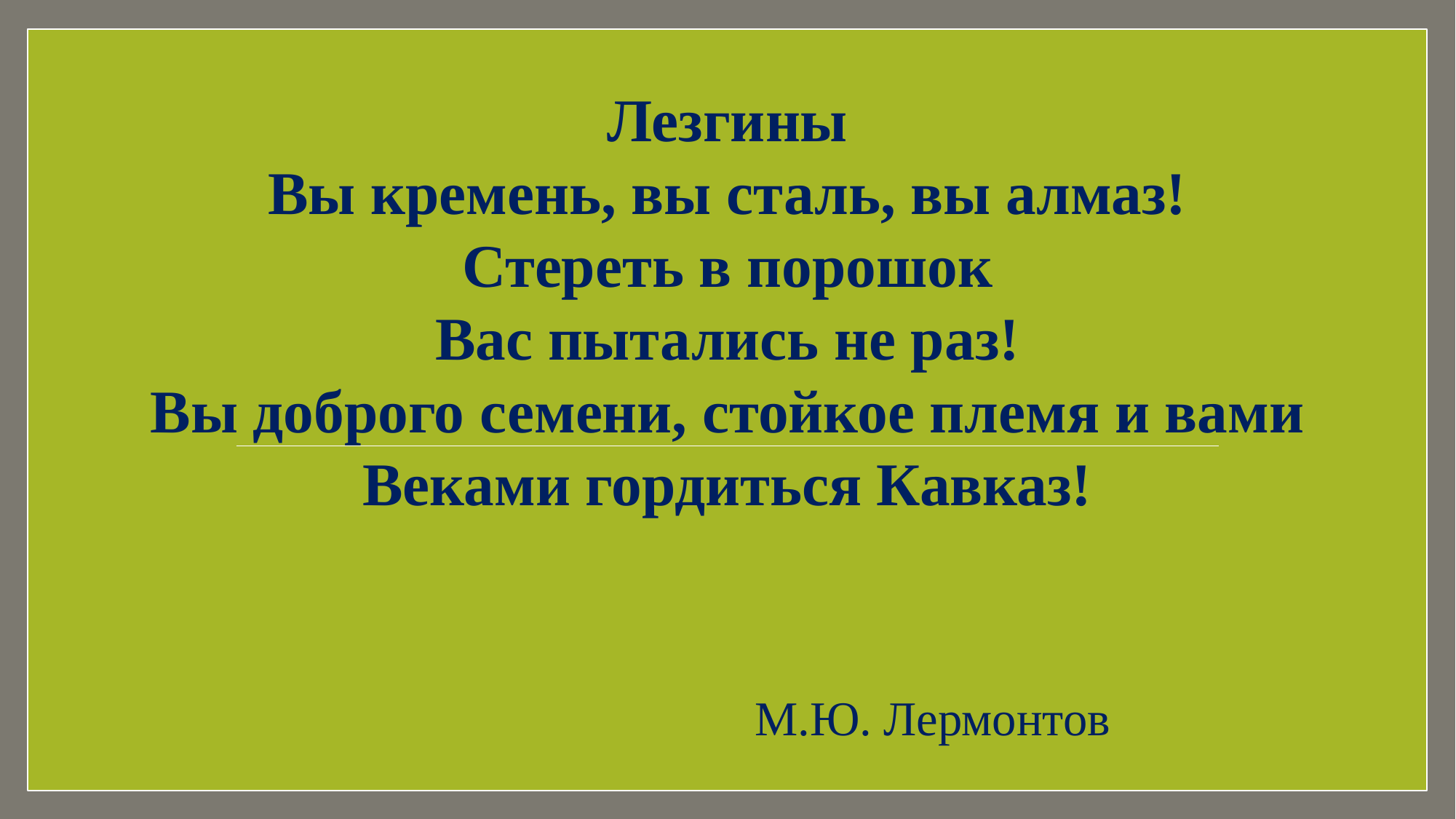

Лезгины
Вы кремень, вы сталь, вы алмаз!
Стереть в порошок
Вас пытались не раз!
Вы доброго семени, стойкое племя и вами
Веками гордиться Кавказ!
М.Ю. Лермонтов